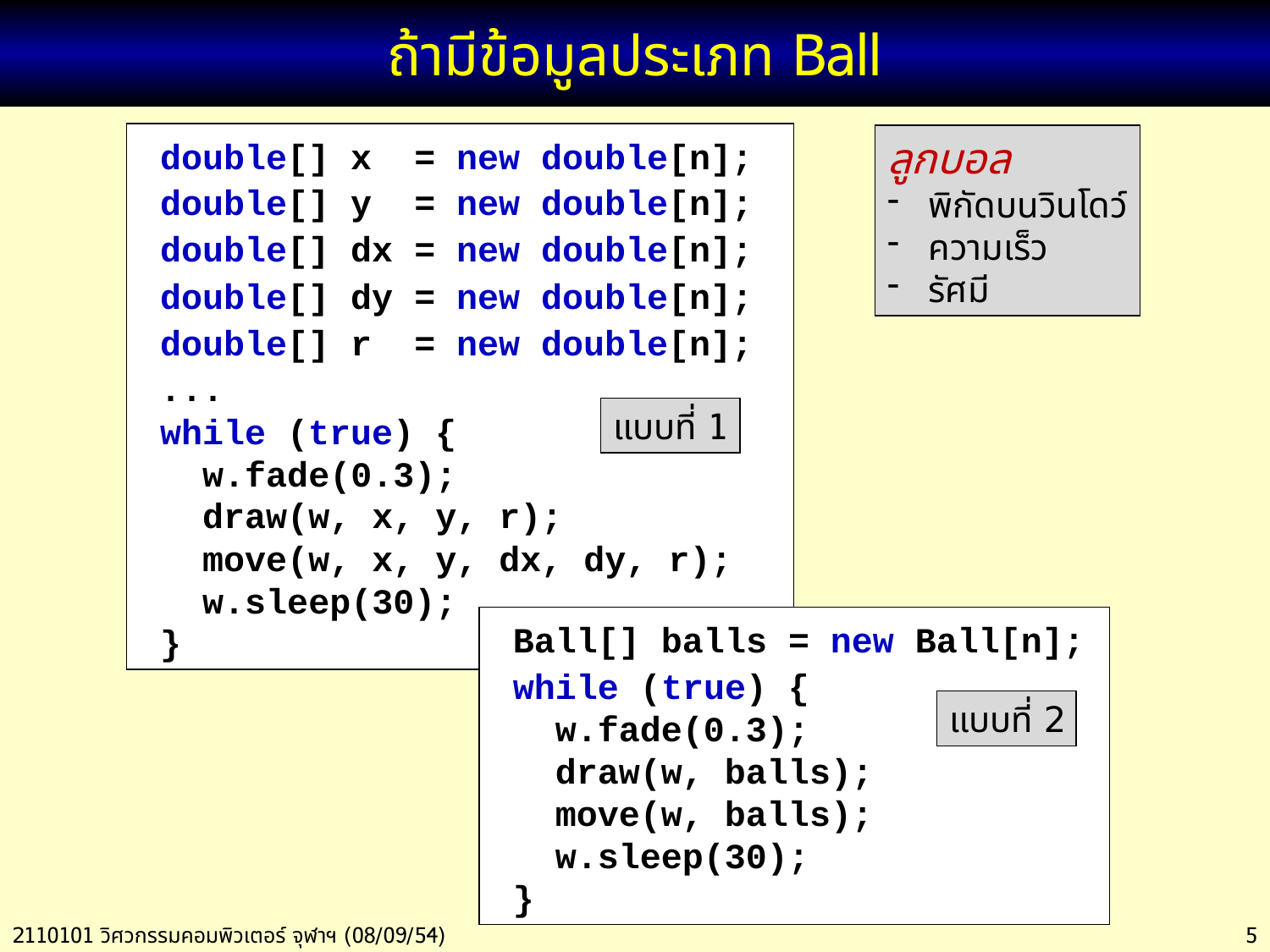

# ถ้ามีข้อมูลประเภท Ball
 double[] x  = new double[n];
 double[] y  = new double[n];
 double[] dx = new double[n];
 double[] dy = new double[n];
 double[] r  = new double[n];
 ...
 while (true) {
   w.fade(0.3);
   draw(w, x, y, r);
   move(w, x, y, dx, dy, r);
   w.sleep(30);
 }
ลูกบอล
 พิกัดบนวินโดว์
 ความเร็ว
 รัศมี
แบบที่ 1
 Ball[] balls = new Ball[n];
 while (true) {
   w.fade(0.3);
   draw(w, balls);
   move(w, balls);
   w.sleep(30);
 }
แบบที่ 2